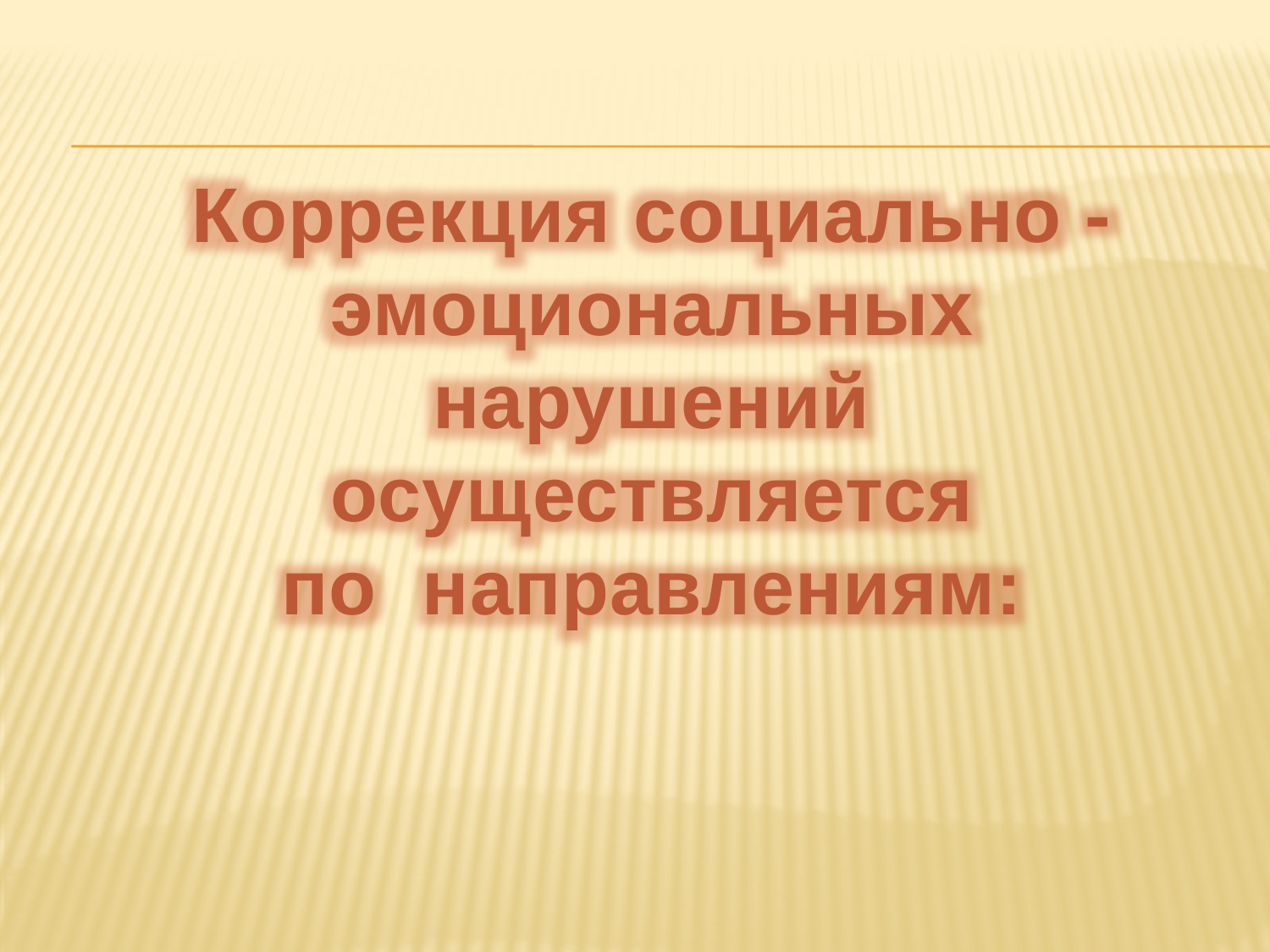

#
Коррекция социально - эмоциональных
нарушений осуществляется
по  направлениям: